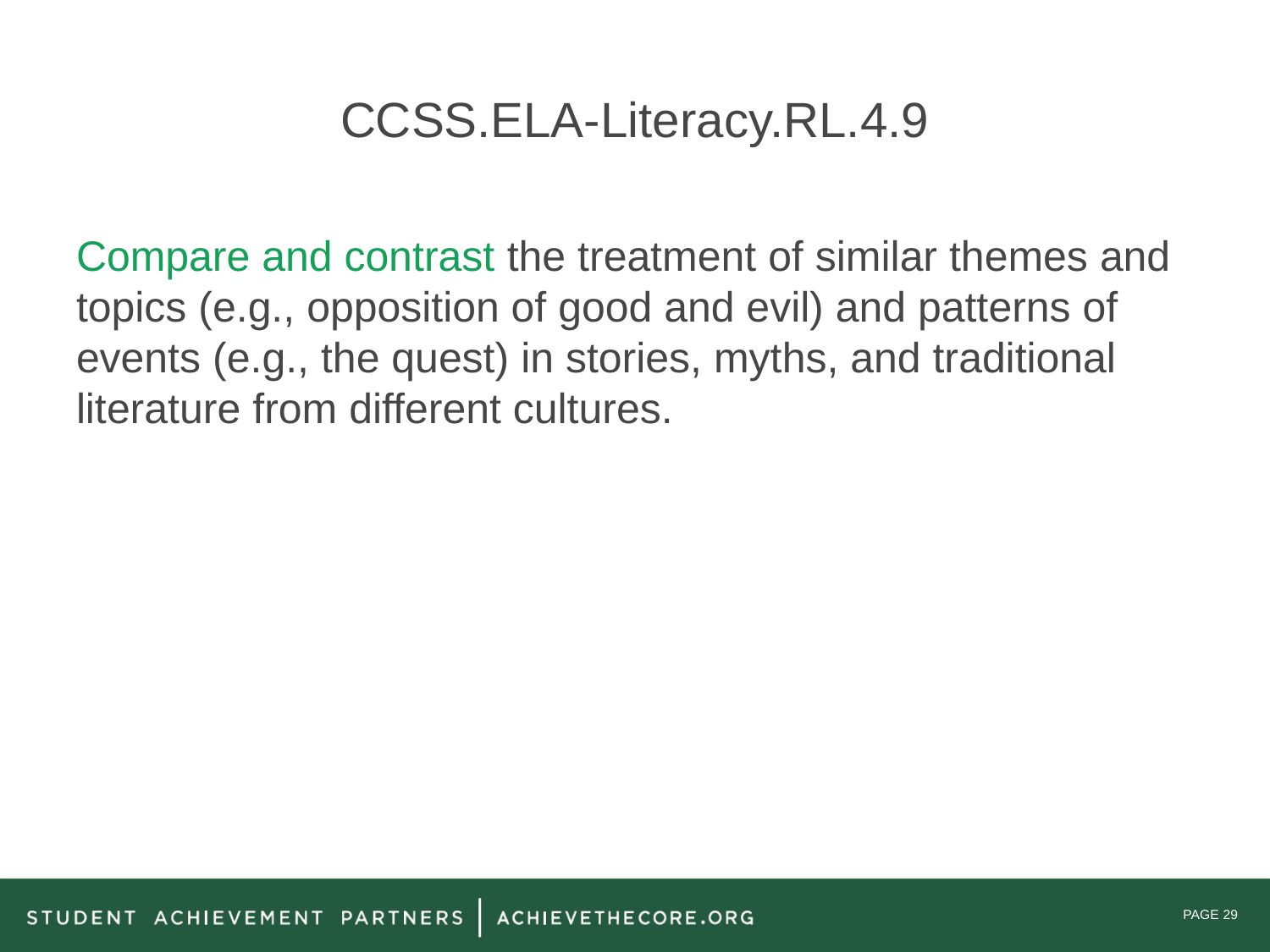

# CCSS.ELA-Literacy.RL.4.9
Compare and contrast the treatment of similar themes and topics (e.g., opposition of good and evil) and patterns of events (e.g., the quest) in stories, myths, and traditional literature from different cultures.